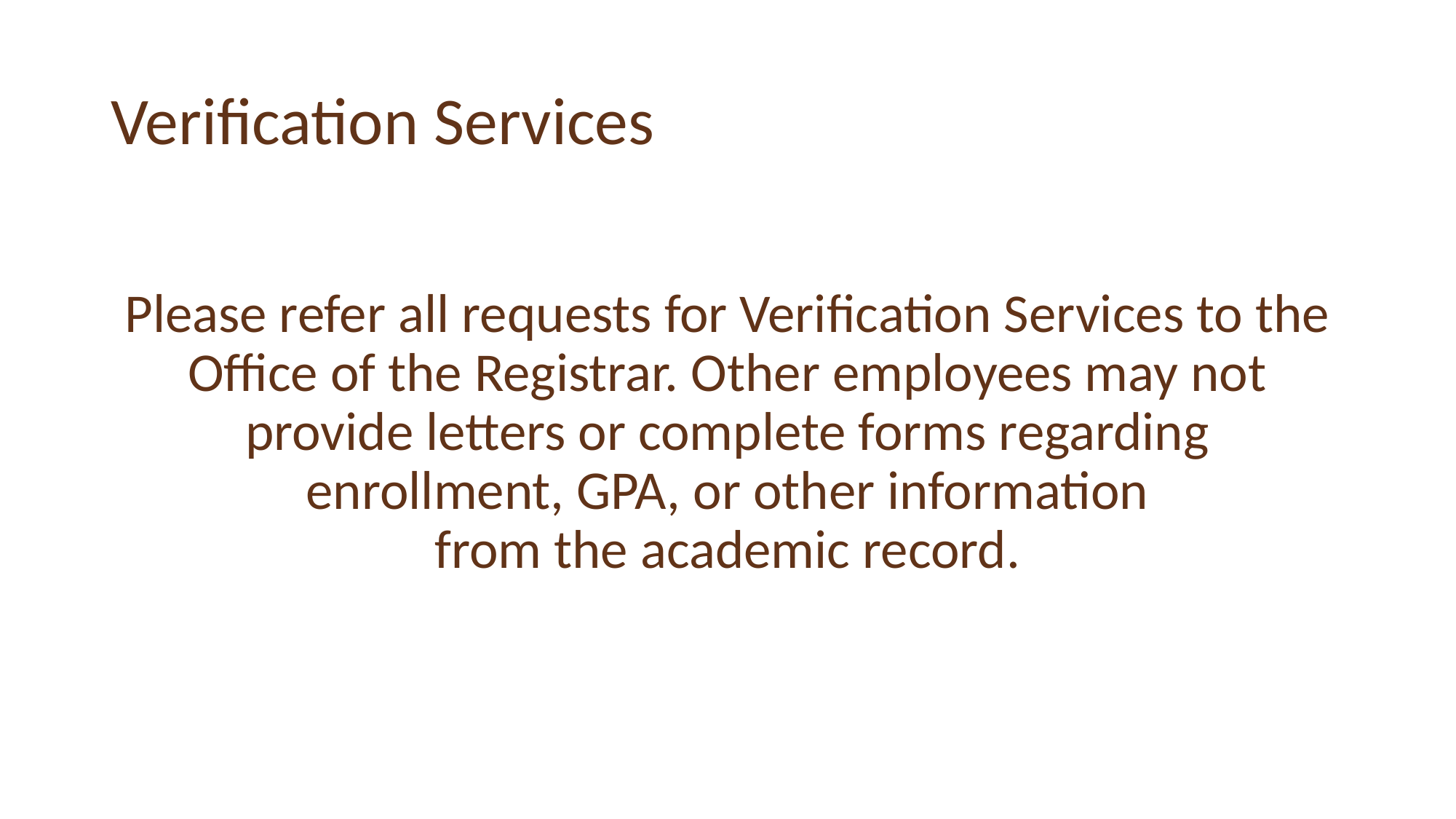

# Verification Services
Please refer all requests for Verification Services to the Office of the Registrar. Other employees may not provide letters or complete forms regarding enrollment, GPA, or other information
from the academic record.